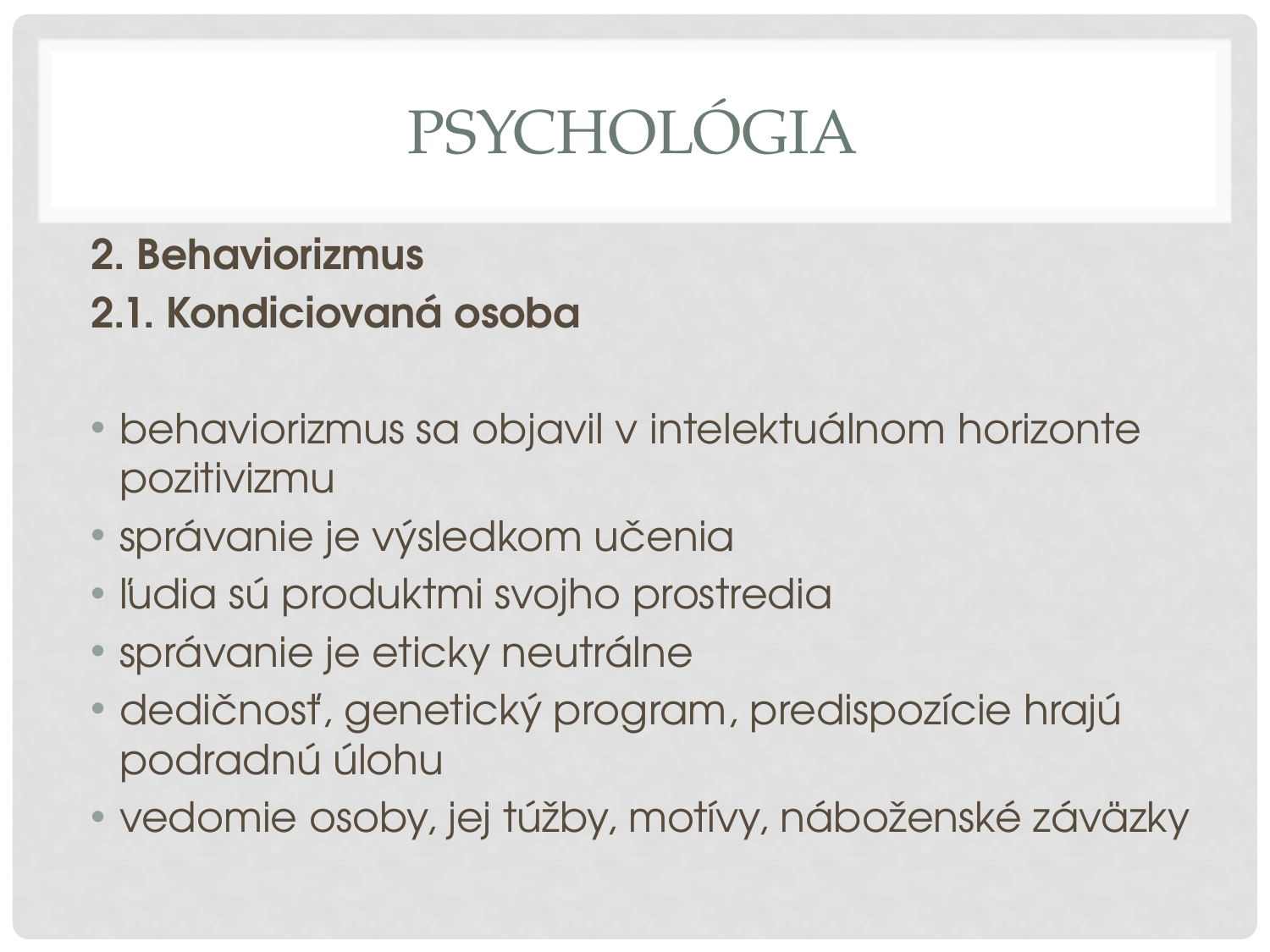

# Psychológia
2. Behaviorizmus
2.1. Kondiciovaná osoba

behaviorizmus sa objavil v intelektuálnom horizonte pozitivizmu
správanie je výsledkom učenia
ľudia sú produktmi svojho prostredia
správanie je eticky neutrálne
dedičnosť, genetický program, predispozície hrajú podradnú úlohu
vedomie osoby, jej túžby, motívy, náboženské záväzky